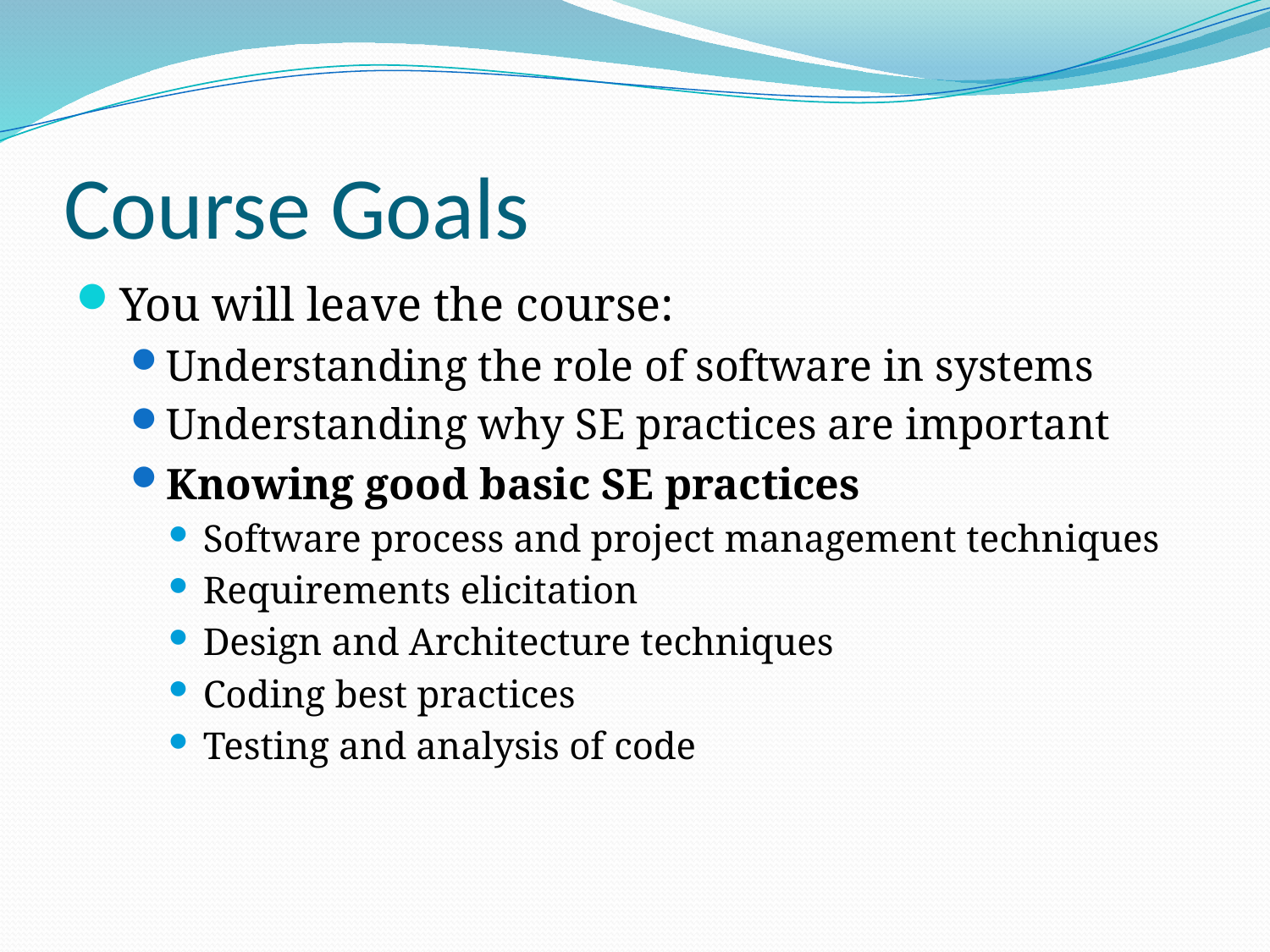

# Course Goals
You will leave the course:
Understanding the role of software in systems
Understanding why SE practices are important
Knowing good basic SE practices
Software process and project management techniques
Requirements elicitation
Design and Architecture techniques
Coding best practices
Testing and analysis of code